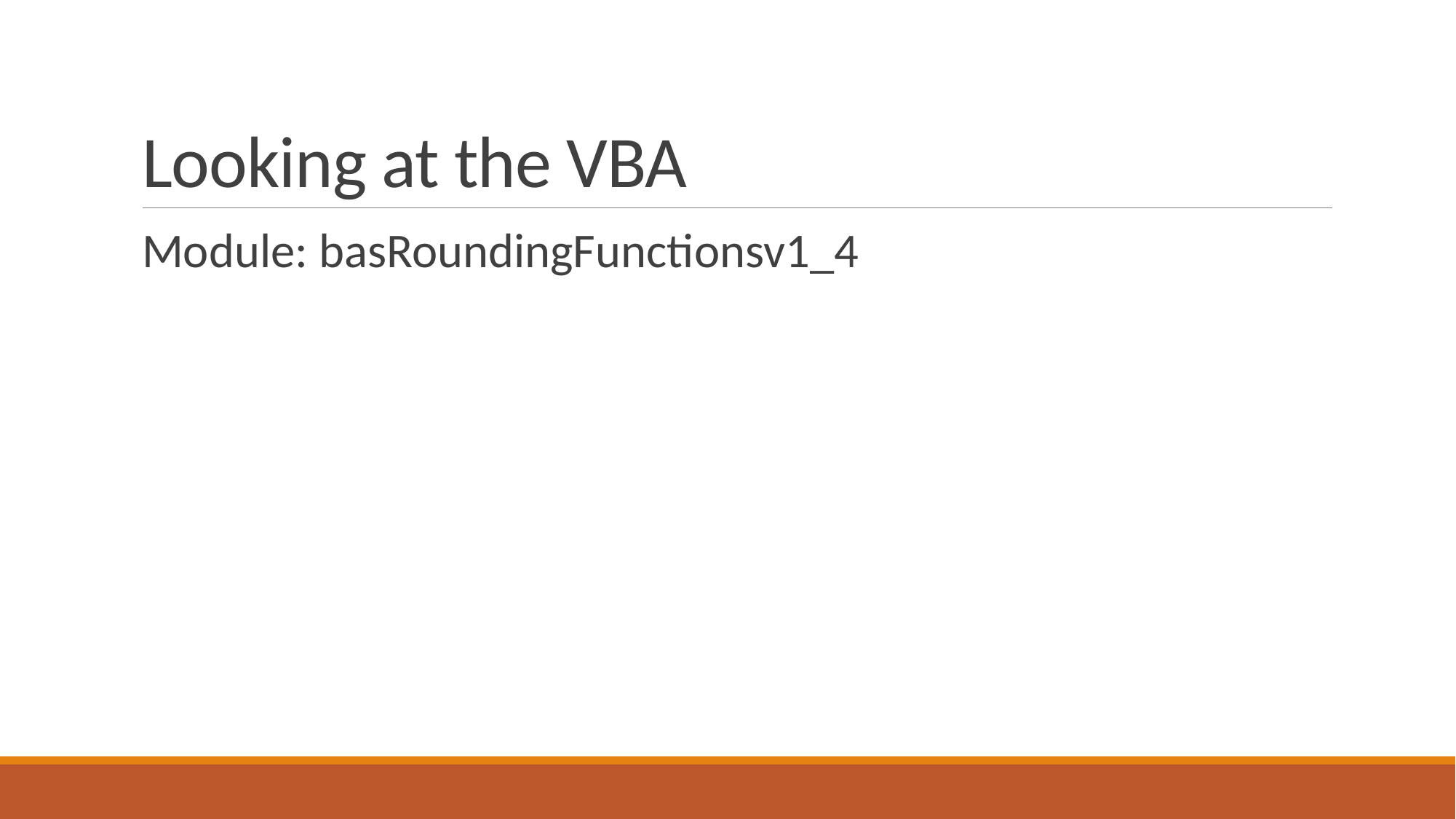

# Looking at the VBA
Module: basRoundingFunctionsv1_4